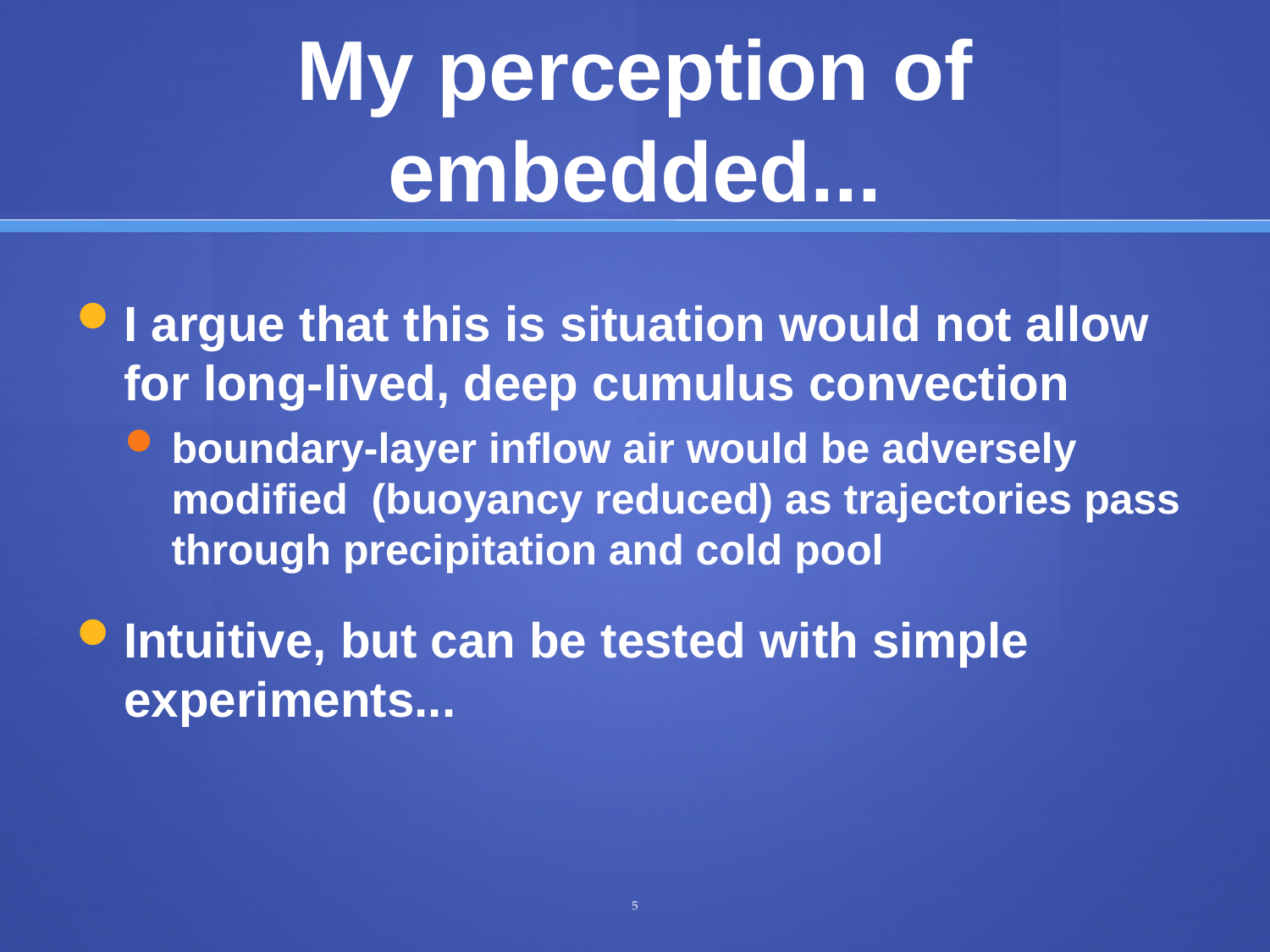

# My perception of embedded...
I argue that this is situation would not allow for long-lived, deep cumulus convection
boundary-layer inflow air would be adversely modified  (buoyancy reduced) as trajectories pass through precipitation and cold pool
Intuitive, but can be tested with simple experiments...

5